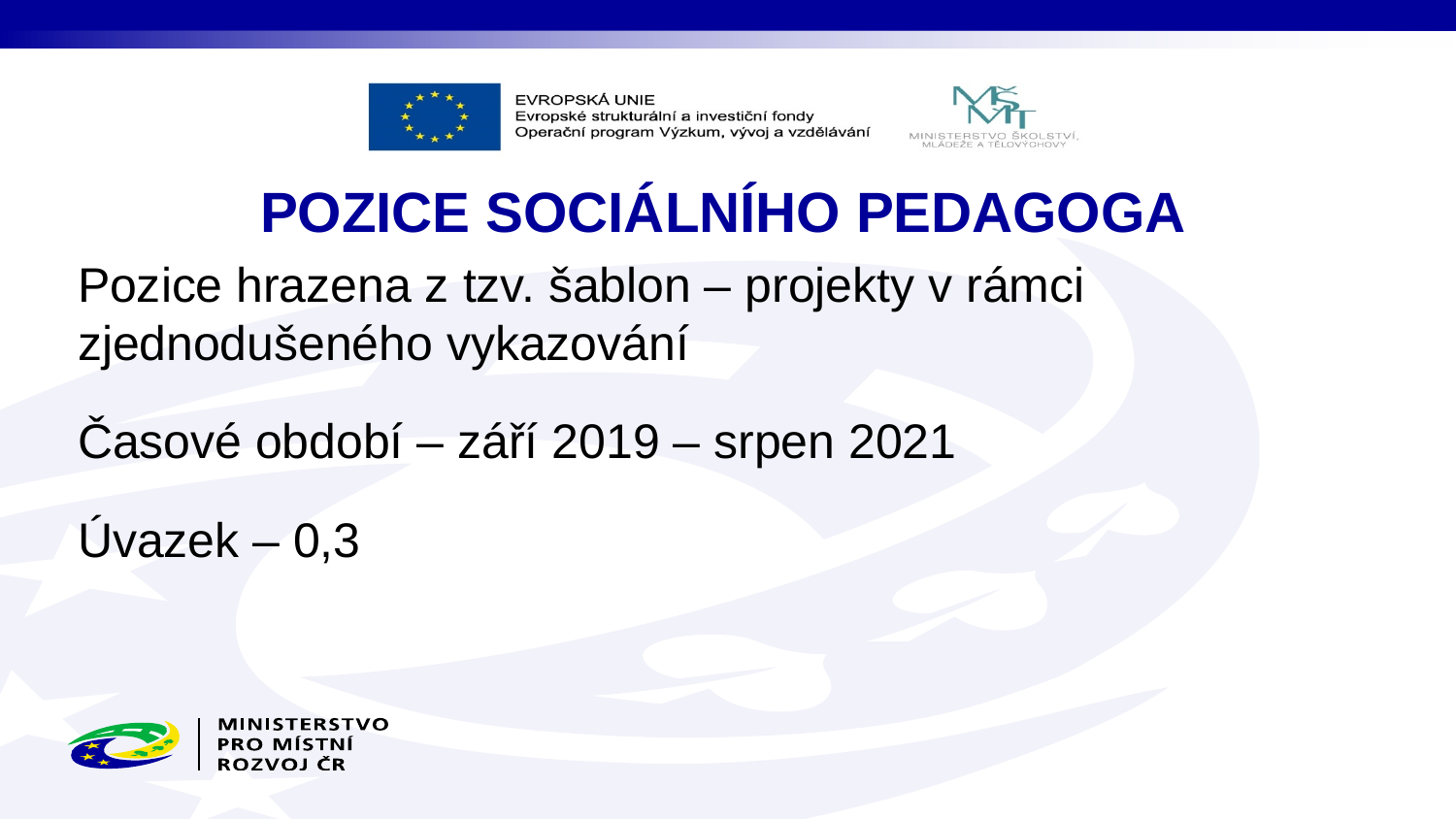

# POZICE SOCIÁLNÍHO PEDAGOGA
Pozice hrazena z tzv. šablon – projekty v rámci zjednodušeného vykazování
Časové období – září 2019 – srpen 2021
Úvazek – 0,3